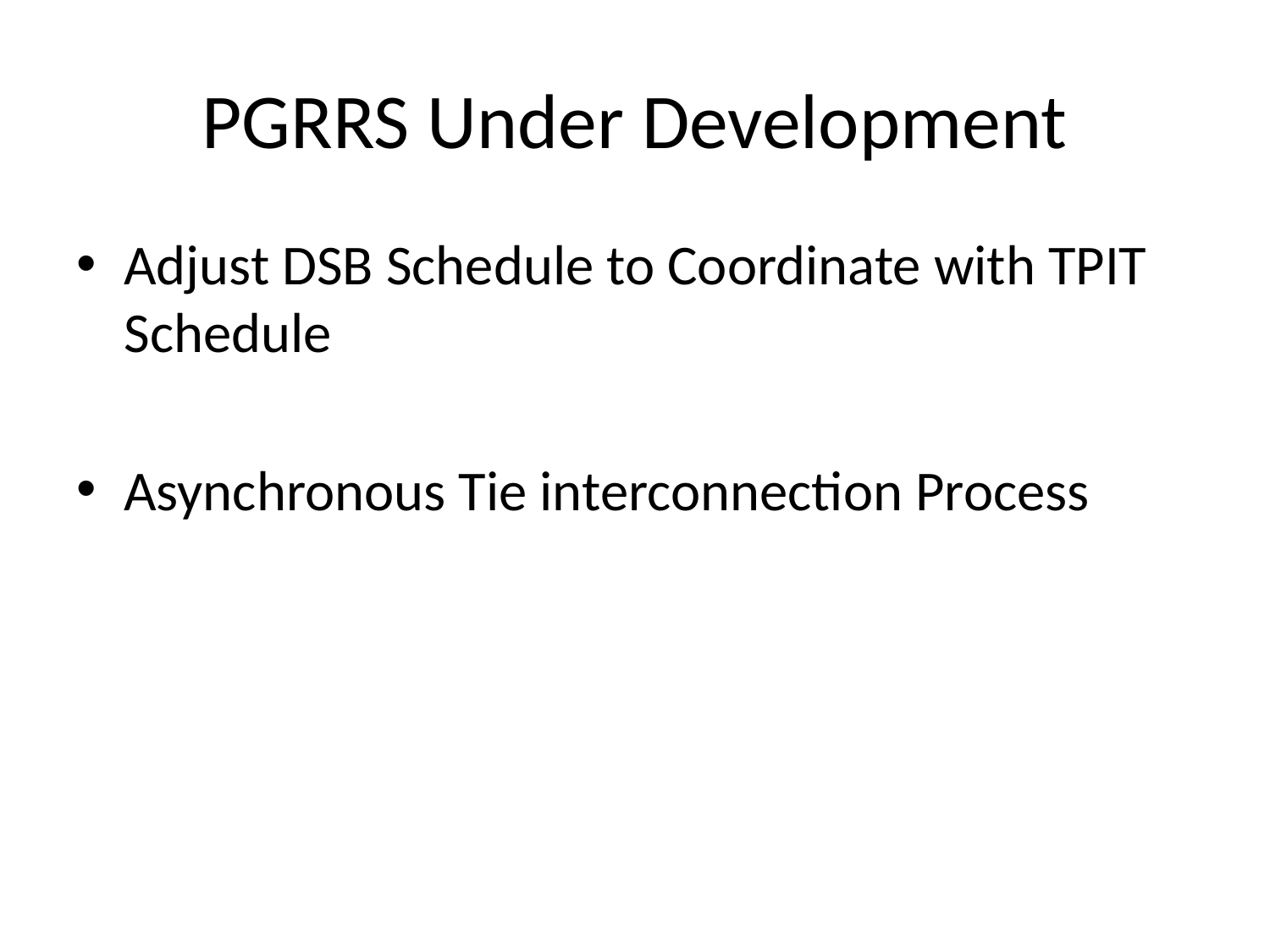

# PGRRS Under Development
Adjust DSB Schedule to Coordinate with TPIT Schedule

Asynchronous Tie interconnection Process